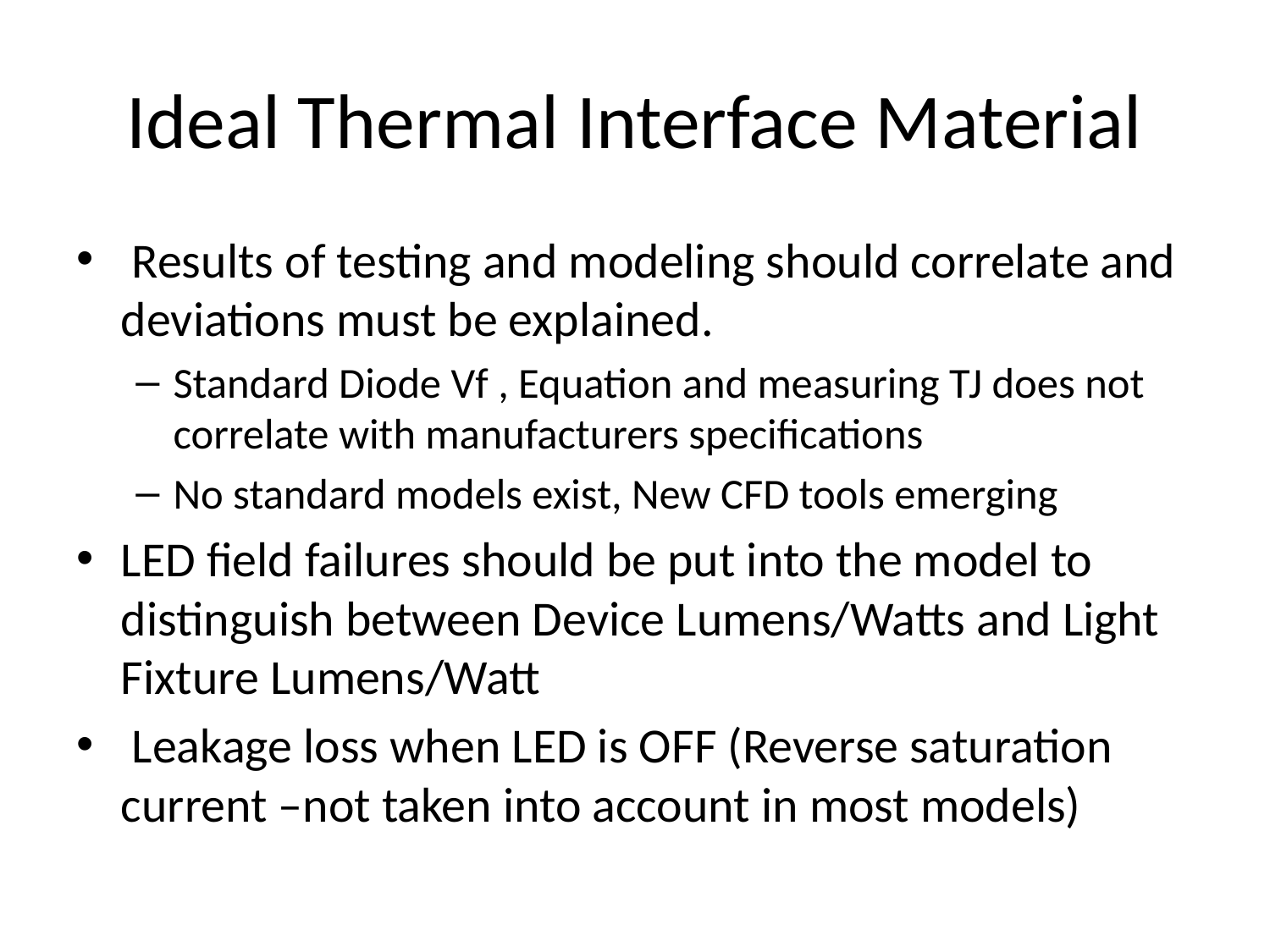

# Ideal Thermal Interface Material
 Results of testing and modeling should correlate and deviations must be explained.
Standard Diode Vf , Equation and measuring TJ does not correlate with manufacturers specifications
No standard models exist, New CFD tools emerging
LED field failures should be put into the model to distinguish between Device Lumens/Watts and Light Fixture Lumens/Watt
 Leakage loss when LED is OFF (Reverse saturation current –not taken into account in most models)